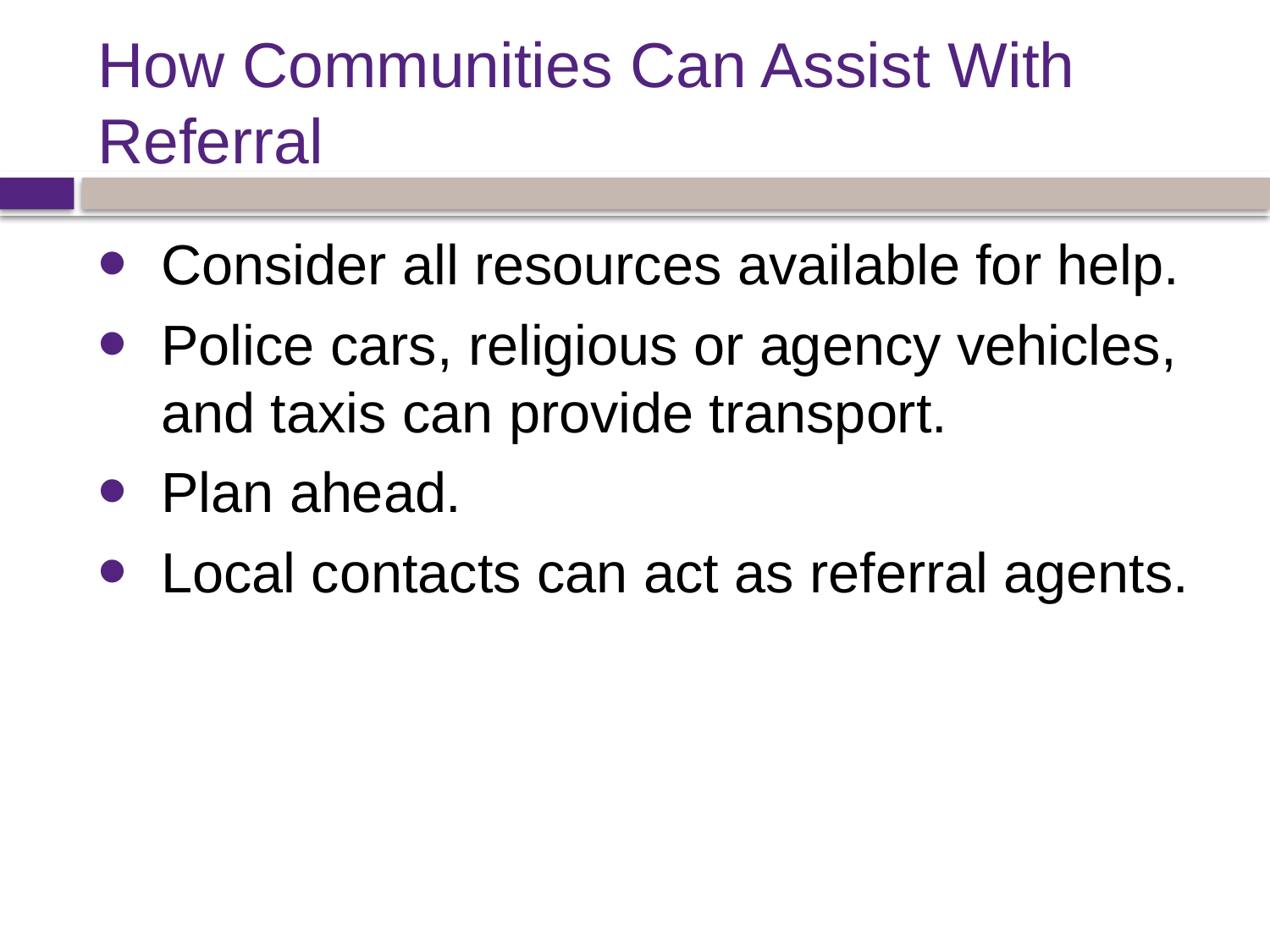

# How Communities Can Assist With Referral
Consider all resources available for help.
Police cars, religious or agency vehicles, and taxis can provide transport.
Plan ahead.
Local contacts can act as referral agents.